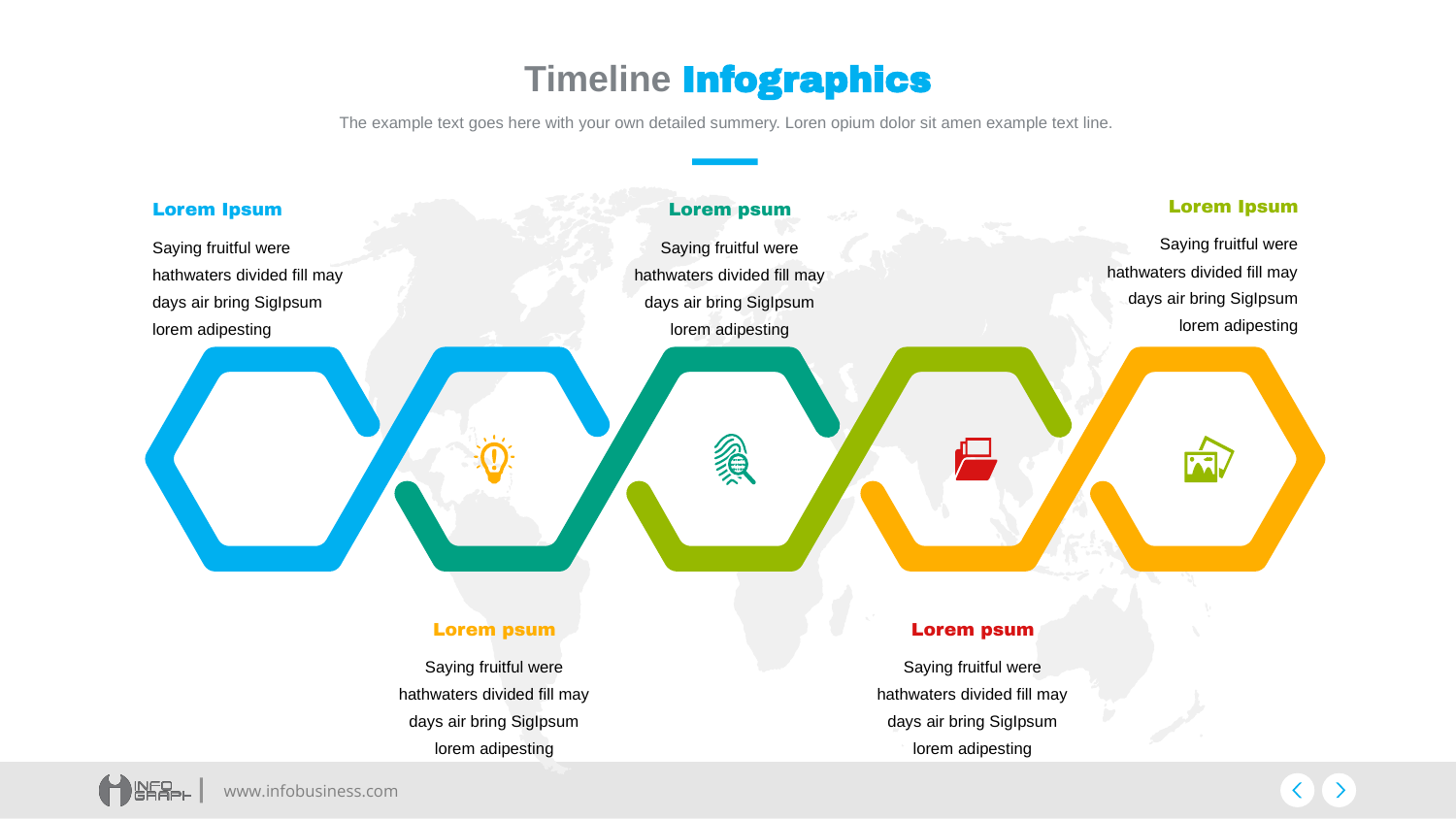

# Timeline Infographics
The example text goes here with your own detailed summery. Loren opium dolor sit amen example text line.

Lorem Ipsum
Lorem Ipsum
Lorem psum
Saying fruitful were hathwaters divided fill may days air bring SigIpsum lorem adipesting
Saying fruitful were hathwaters divided fill may days air bring SigIpsum lorem adipesting
Saying fruitful were hathwaters divided fill may days air bring SigIpsum lorem adipesting

Lorem psum
Saying fruitful were hathwaters divided fill may days air bring SigIpsum lorem adipesting
Lorem psum
Saying fruitful were hathwaters divided fill may days air bring SigIpsum lorem adipesting

www.infobusiness.com